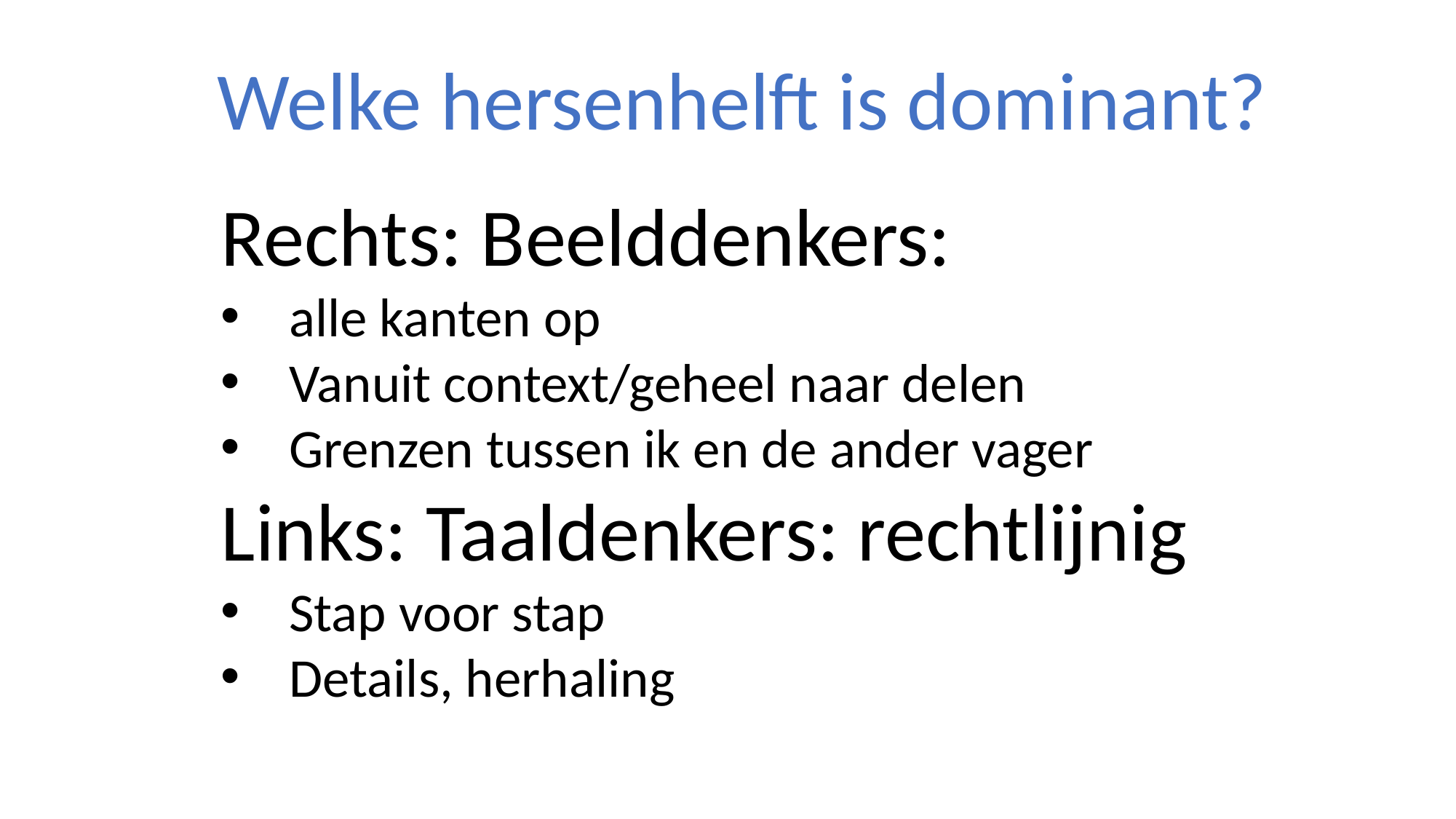

Welke hersenhelft is dominant?
Rechts: Beelddenkers:
alle kanten op
Vanuit context/geheel naar delen
Grenzen tussen ik en de ander vager
Links: Taaldenkers: rechtlijnig
Stap voor stap
Details, herhaling